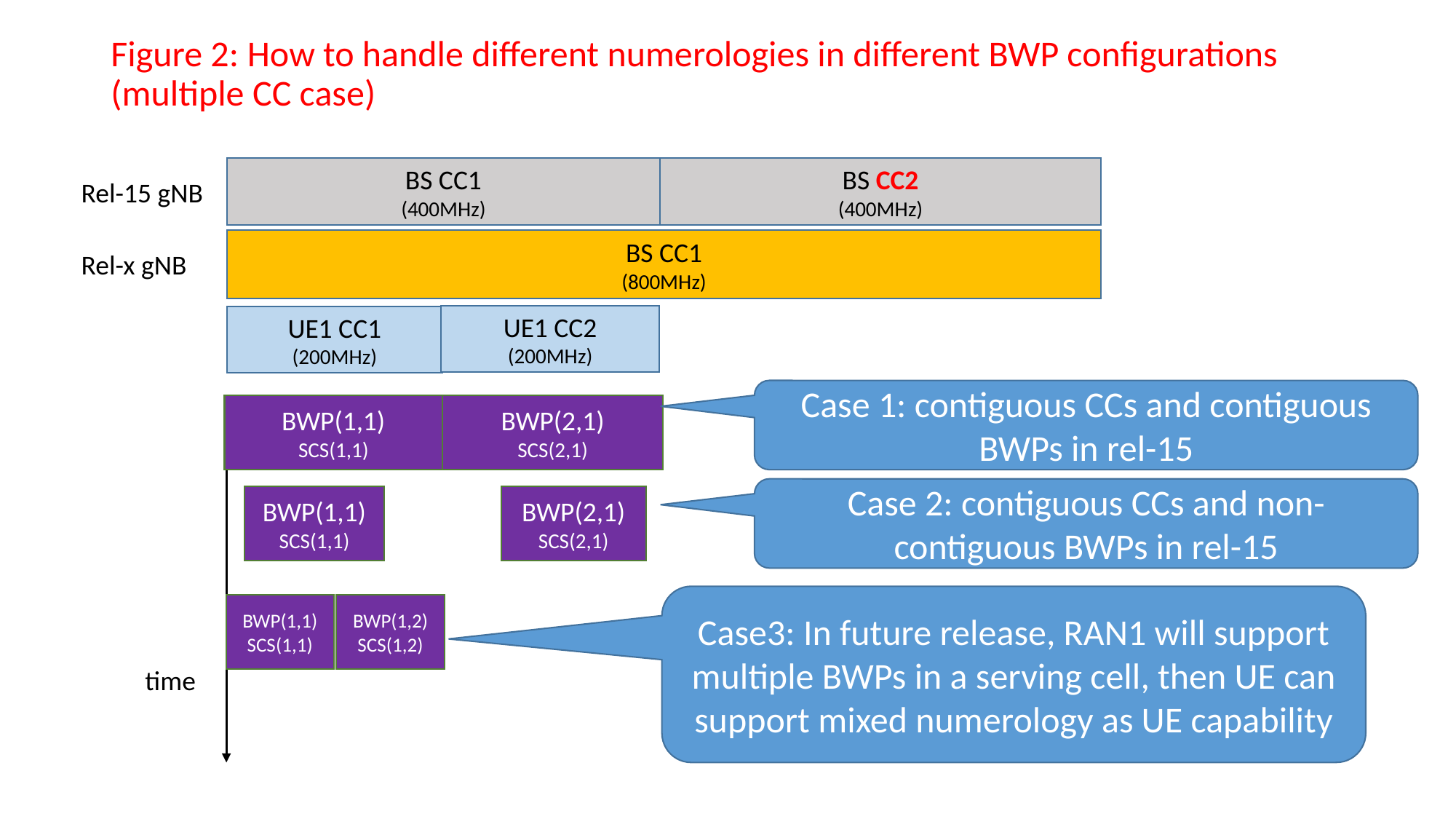

# Figure 2: How to handle different numerologies in different BWP configurations (multiple CC case)
BS CC1
(400MHz)
BS CC2
(400MHz)
Rel-15 gNB
BS CC1
(800MHz)
Rel-x gNB
UE1 CC2
(200MHz)
UE1 CC1
(200MHz)
Case 1: contiguous CCs and contiguous BWPs in rel-15
BWP(1,1)
SCS(1,1)
BWP(2,1)
SCS(2,1)
Case 2: contiguous CCs and non-contiguous BWPs in rel-15
BWP(1,1)
SCS(1,1)
BWP(2,1)
SCS(2,1)
Case3: In future release, RAN1 will support multiple BWPs in a serving cell, then UE can support mixed numerology as UE capability
BWP(1,1)
SCS(1,1)
BWP(1,2)
SCS(1,2)
time